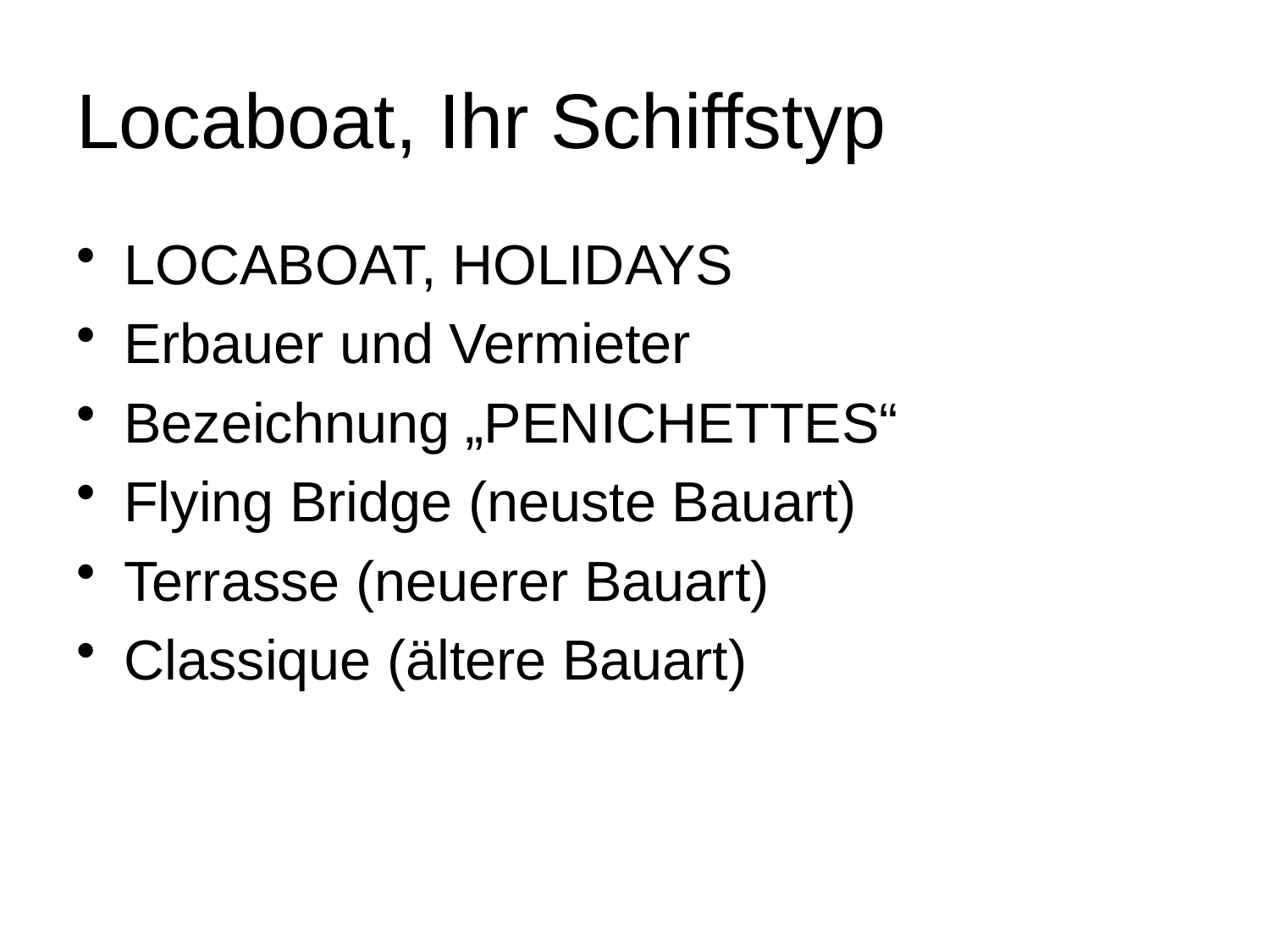

# Locaboat, Ihr Schiffstyp
LOCABOAT, HOLIDAYS
Erbauer und Vermieter
Bezeichnung „PENICHETTES“
Flying Bridge (neuste Bauart)
Terrasse (neuerer Bauart)
Classique (ältere Bauart)